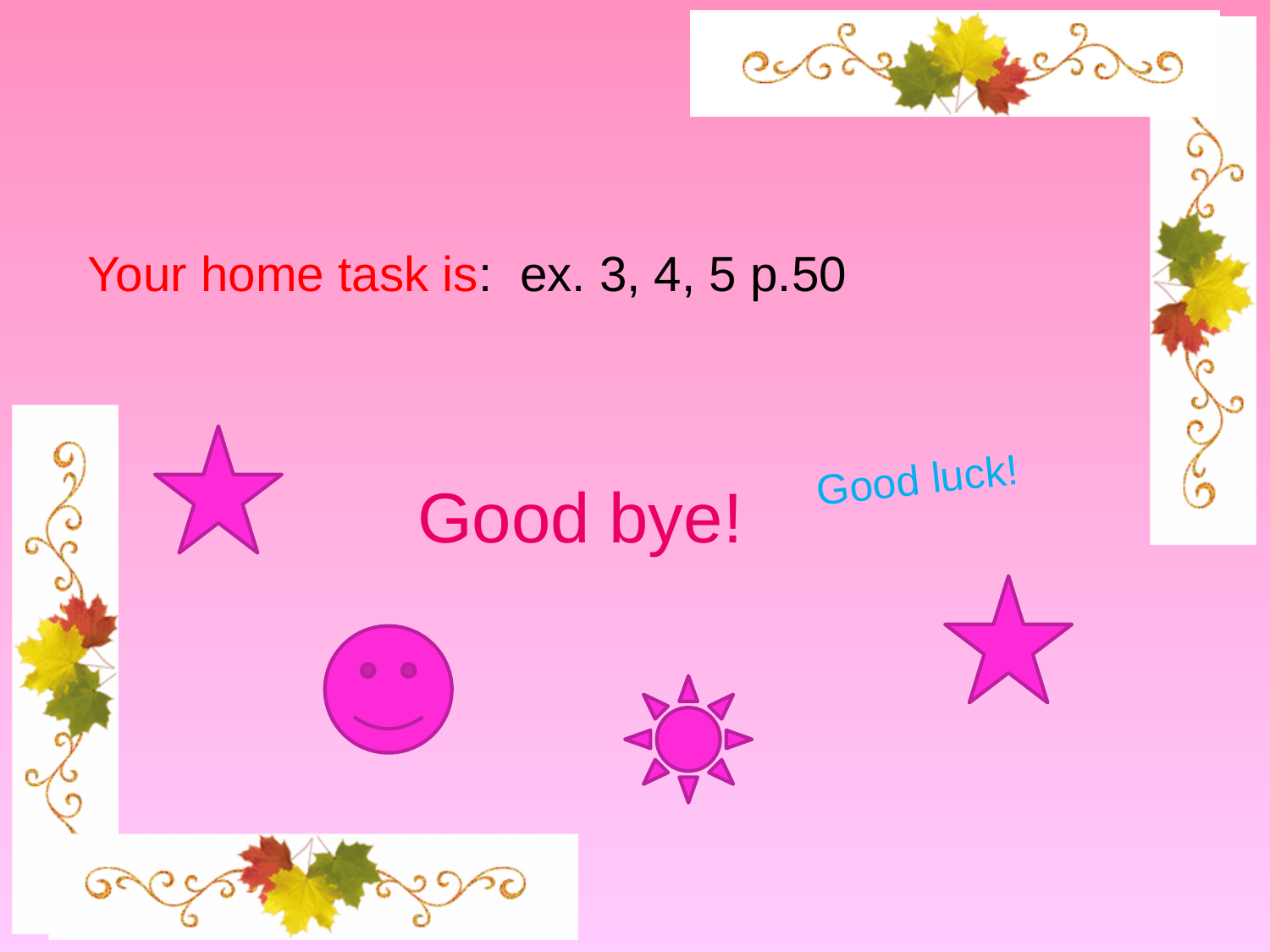

Your home task is:  ex. 3, 4, 5 p.50

Good luck!
Good bye!